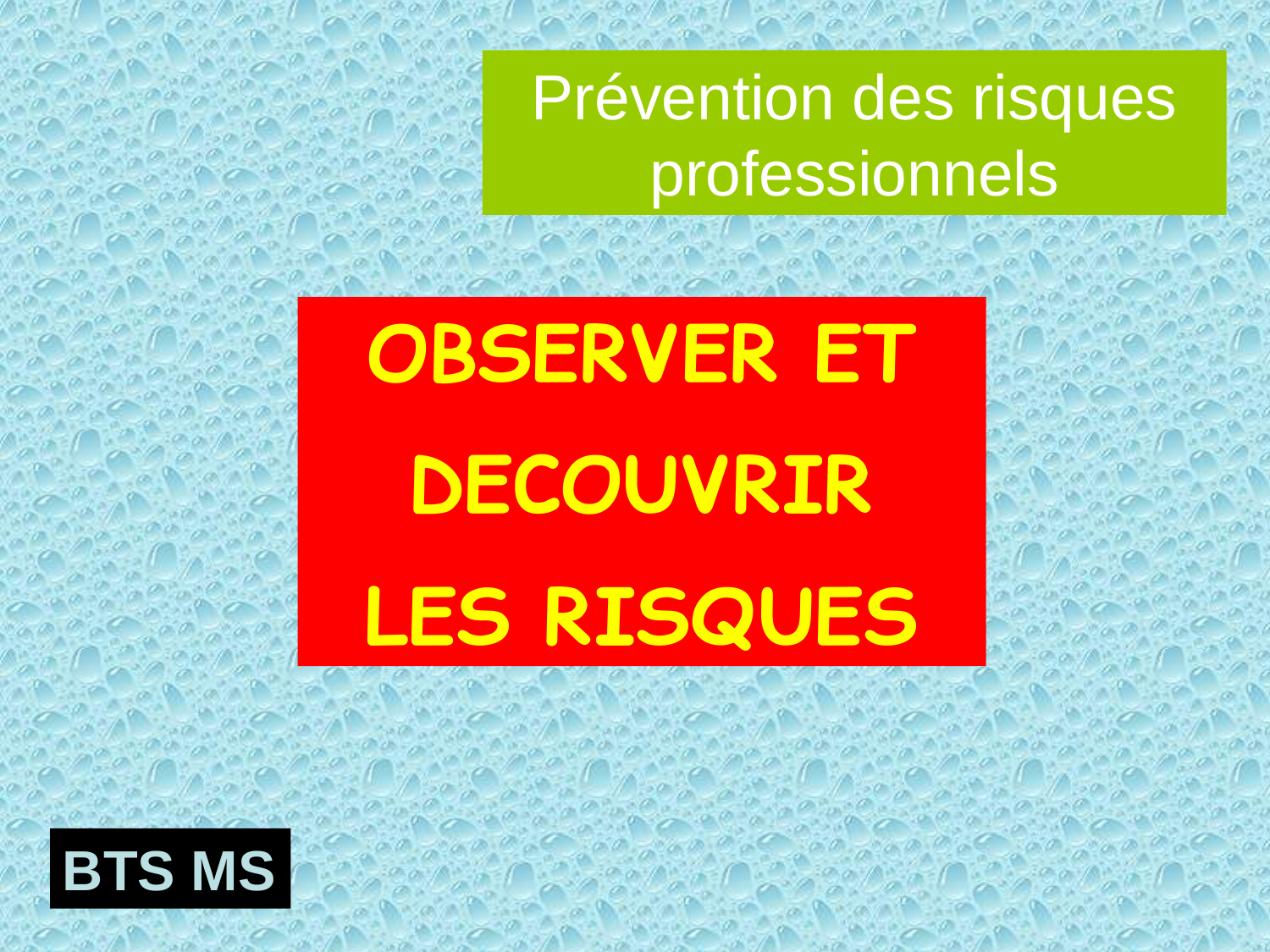

Prévention des risques professionnels
OBSERVER ET
DECOUVRIR
LES RISQUES
BTS MS